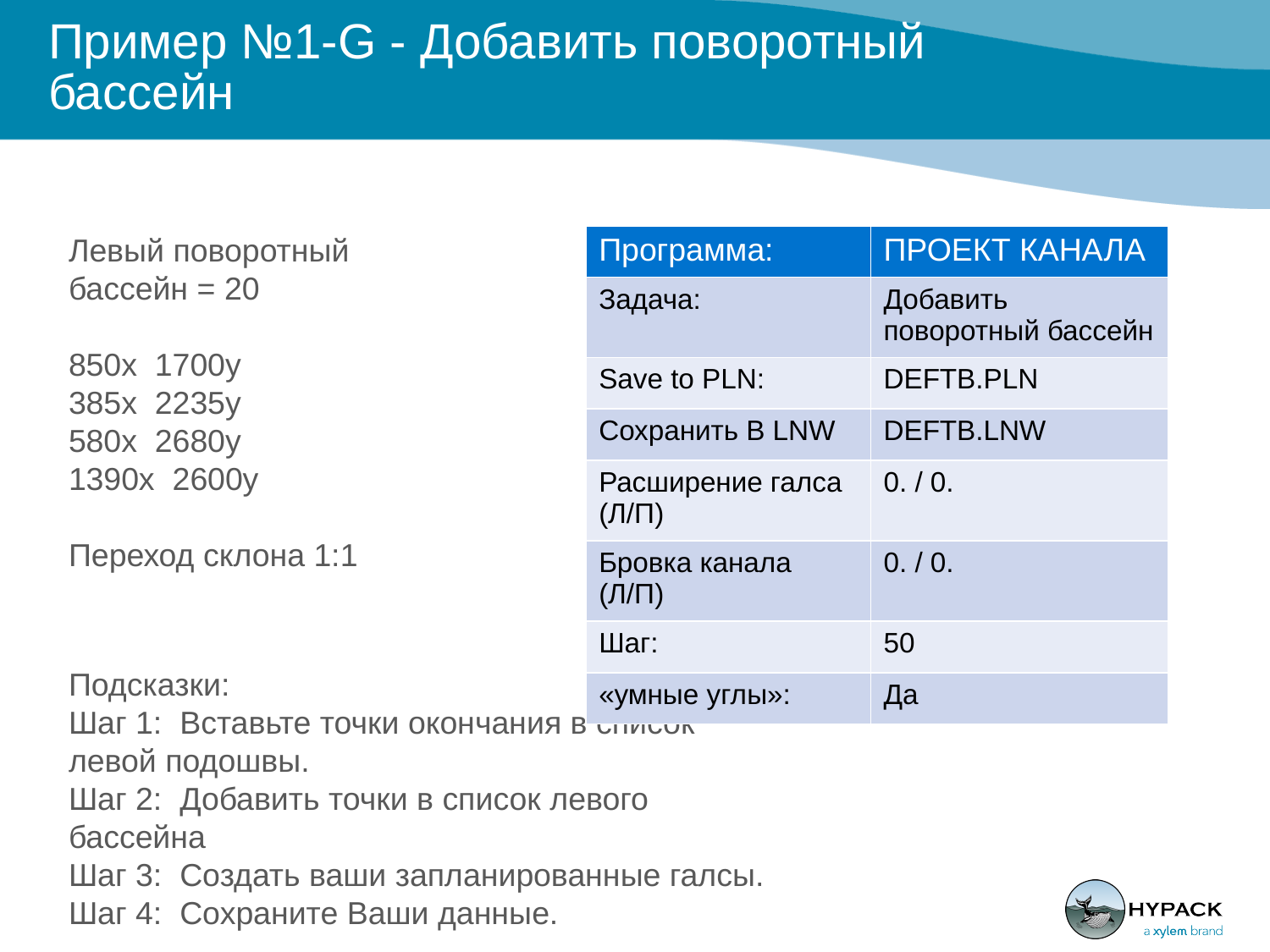

# Пример №1-G - Добавить поворотный бассейн
Левый поворотный бассейн = 20

850x  1700y
385x  2235y
580x  2680y
1390x  2600y

Переход склона 1:1
| Программа: | ПРОЕКТ КАНАЛА |
| --- | --- |
| Задача: | Добавить поворотный бассейн |
| Save to PLN: | DEFTB.PLN |
| Сохранить В LNW | DEFTB.LNW |
| Расширение галса (Л/П) | 0. / 0. |
| Бровка канала (Л/П) | 0. / 0. |
| Шаг: | 50 |
| «умные углы»: | Да |
Подсказки:
Шаг 1:  Вставьте точки окончания в список левой подошвы.
Шаг 2:  Добавить точки в список левого бассейна
Шаг 3:  Создать ваши запланированные галсы.
Шаг 4:  Сохраните Ваши данные.